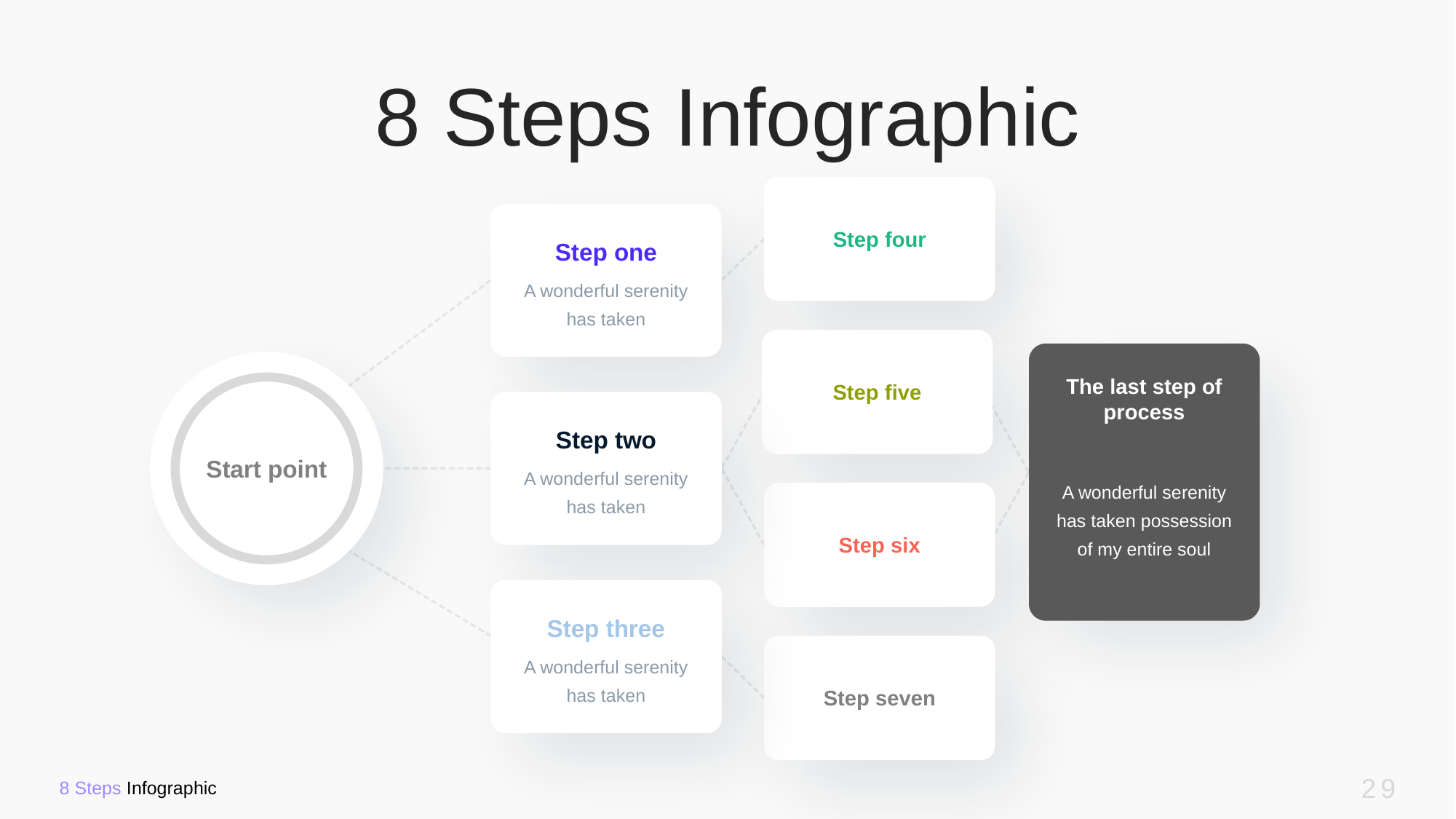

8 Steps Infographic

Step four

Step one
A wonderful serenity has taken

Step five

The last step of process
A wonderful serenity has taken possession of my entire soul

Step two
A wonderful serenity has taken
Start point

Step six

Step three
A wonderful serenity has taken

Step seven